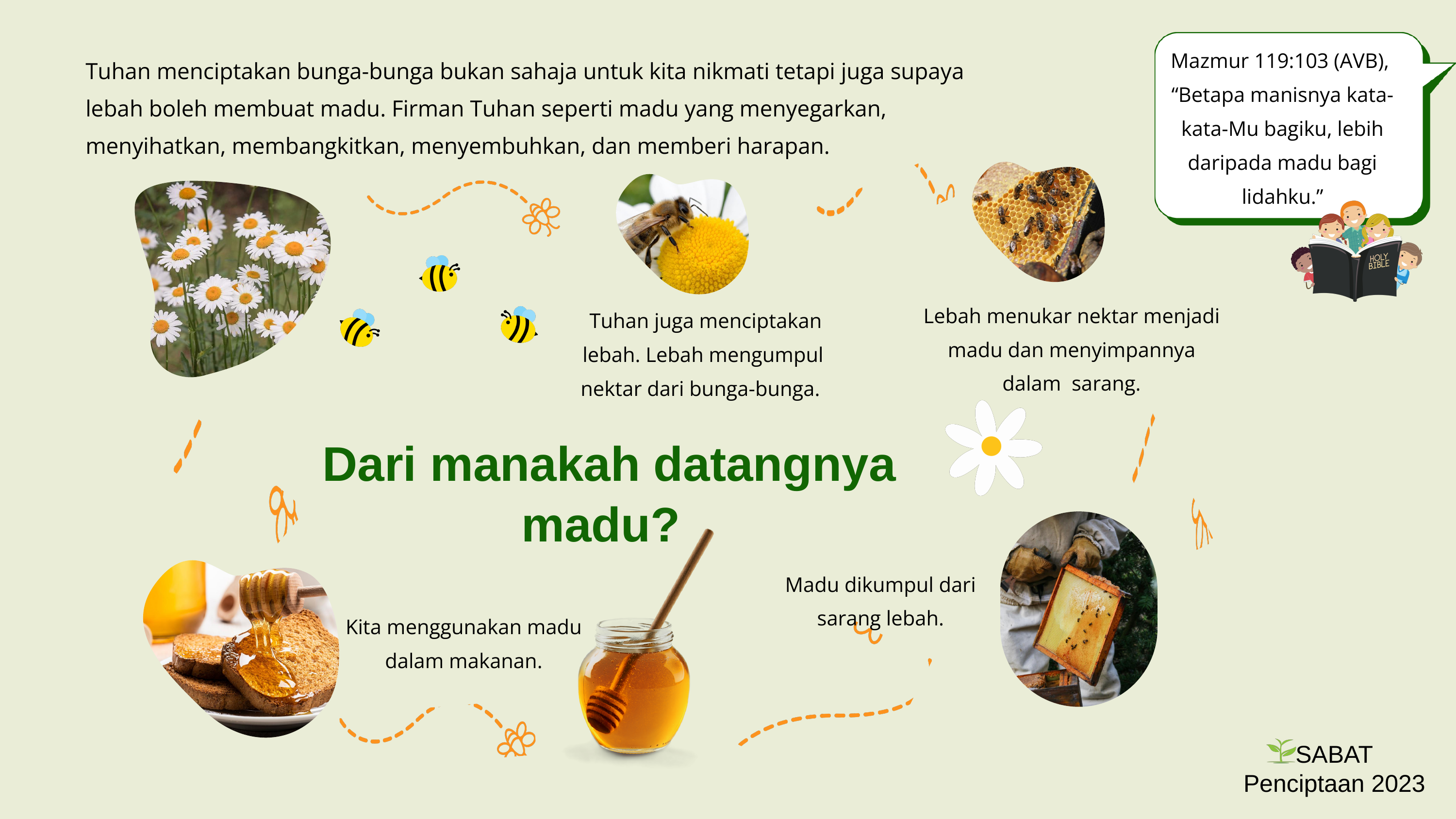

Mazmur 119:103 (AVB),
“Betapa manisnya kata-kata-Mu bagiku, lebih daripada madu bagi lidahku.”
Tuhan menciptakan bunga-bunga bukan sahaja untuk kita nikmati tetapi juga supaya lebah boleh membuat madu. Firman Tuhan seperti madu yang menyegarkan, menyihatkan, membangkitkan, menyembuhkan, dan memberi harapan.

Lebah menukar nektar menjadi madu dan menyimpannya dalam  sarang.
 Tuhan juga menciptakan lebah. Lebah mengumpul nektar dari bunga-bunga.

 Dari manakah datangnya madu?

Madu dikumpul dari sarang lebah.
Kita menggunakan madu dalam makanan.

SABAT
Penciptaan 2023